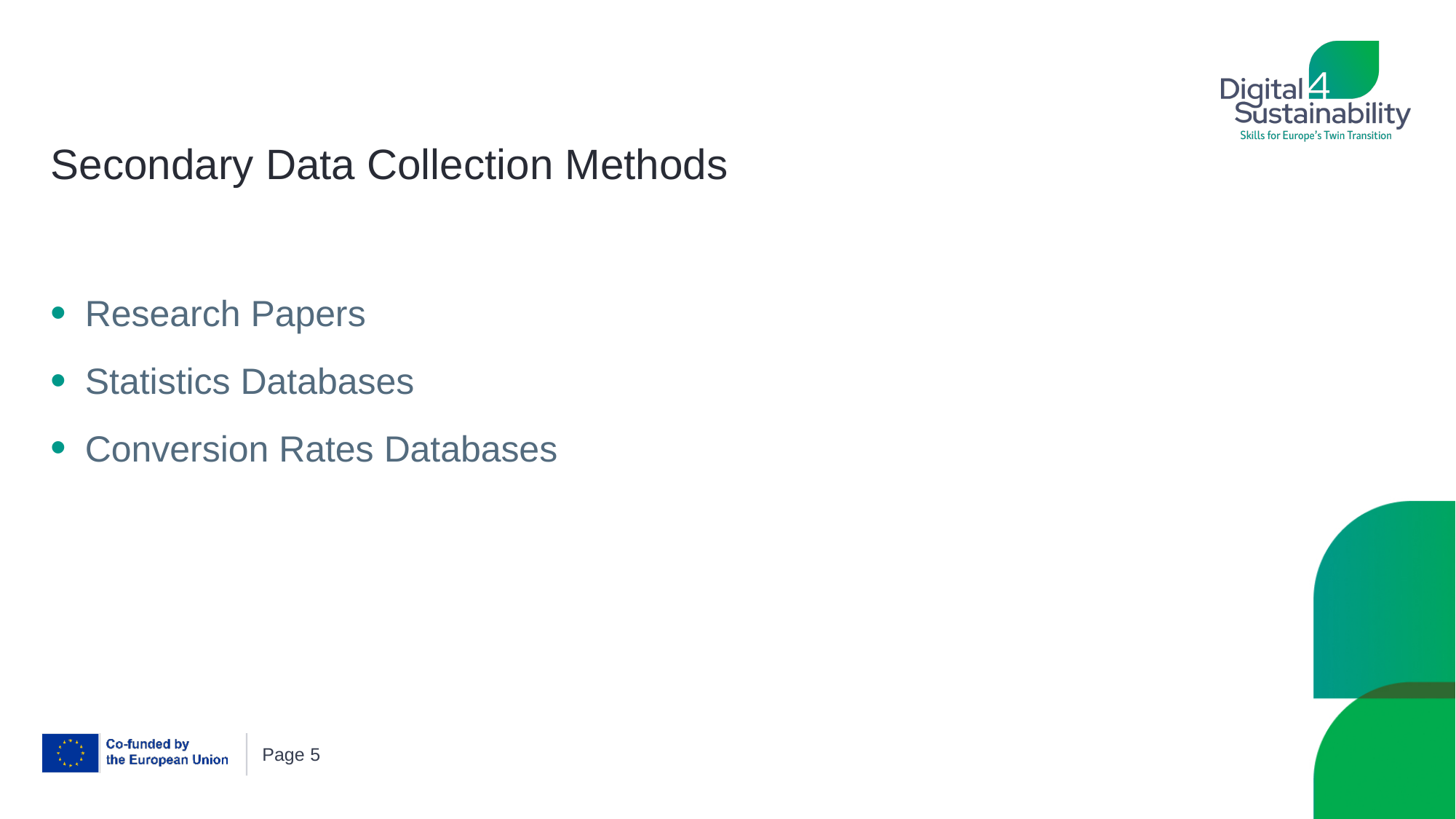

# Secondary Data Collection Methods

Research Papers
Statistics Databases
Conversion Rates Databases